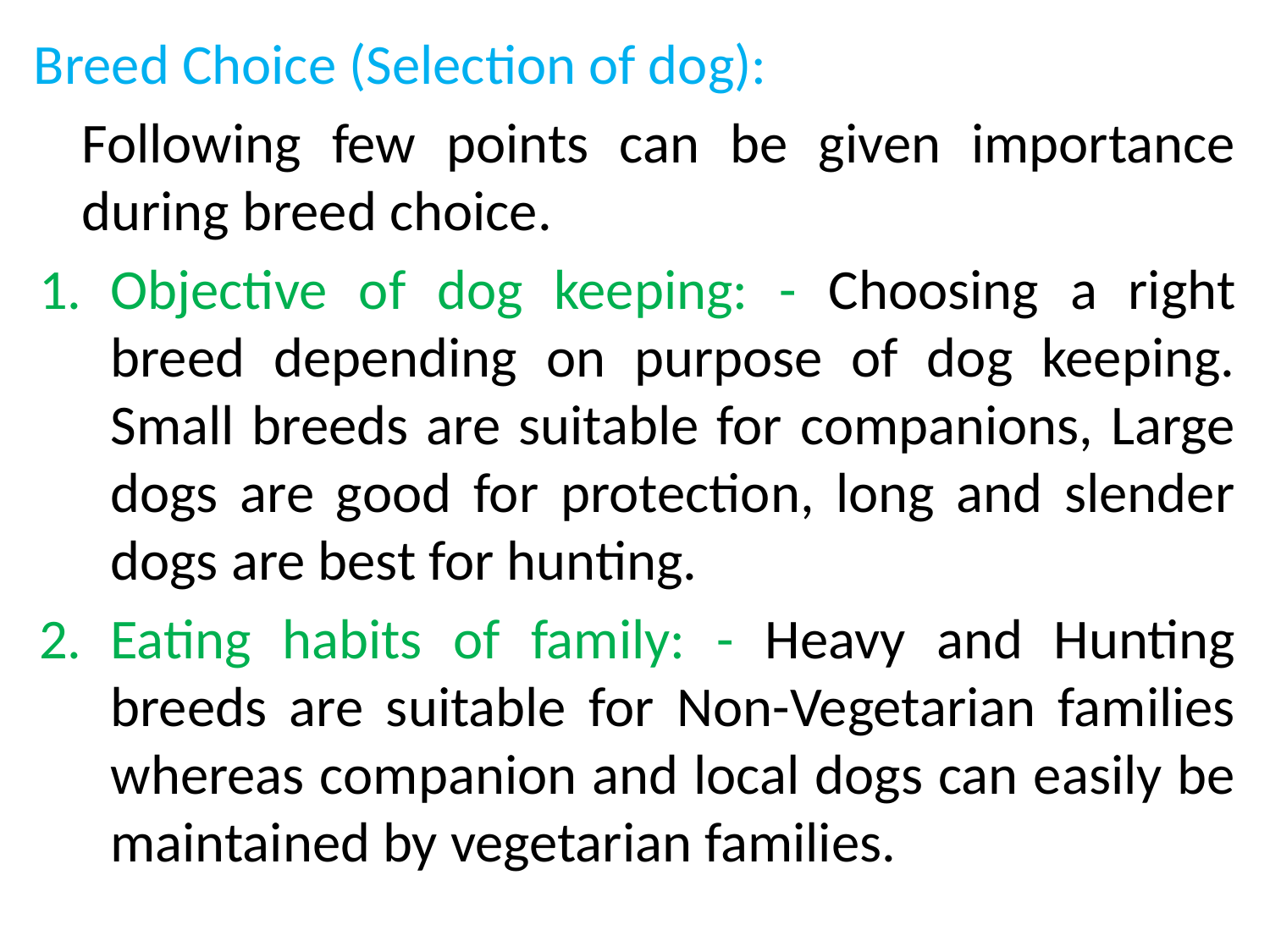

Breed Choice (Selection of dog):
	Following few points can be given importance during breed choice.
Objective of dog keeping: - Choosing a right breed depending on purpose of dog keeping. Small breeds are suitable for companions, Large dogs are good for protection, long and slender dogs are best for hunting.
Eating habits of family: - Heavy and Hunting breeds are suitable for Non-Vegetarian families whereas companion and local dogs can easily be maintained by vegetarian families.